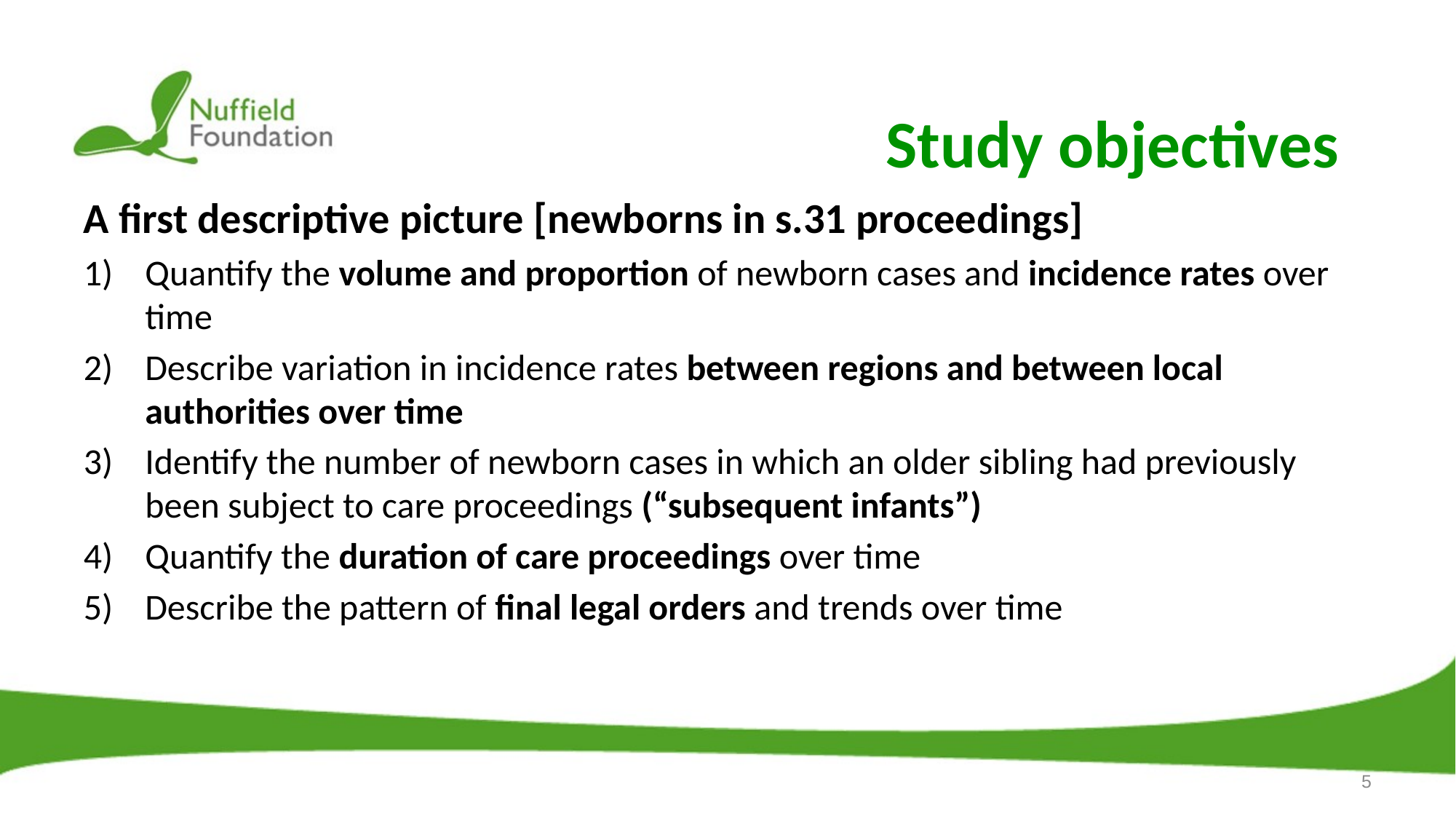

# Study objectives
A first descriptive picture [newborns in s.31 proceedings]
Quantify the volume and proportion of newborn cases and incidence rates over time
Describe variation in incidence rates between regions and between local authorities over time
Identify the number of newborn cases in which an older sibling had previously been subject to care proceedings (“subsequent infants”)
Quantify the duration of care proceedings over time
Describe the pattern of final legal orders and trends over time

5